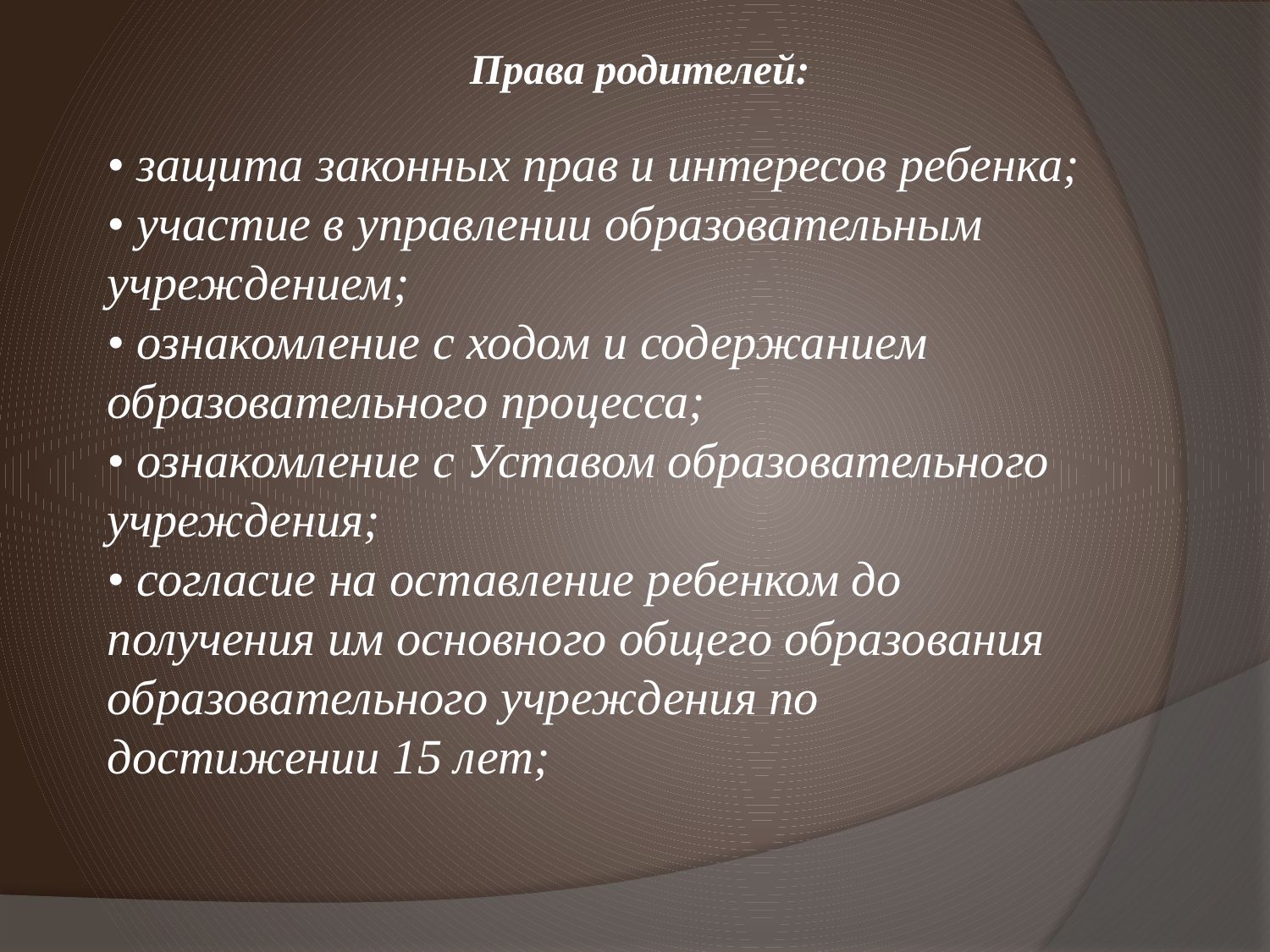

Права родителей:
• защита законных прав и интересов ребенка;
• участие в управлении образовательным учреждением;
• ознакомление с ходом и содержанием образовательного процесса;
• ознакомление с Уставом образовательного учреждения;
• согласие на оставление ребенком до получения им основного общего образования образовательного учреждения по достижении 15 лет;